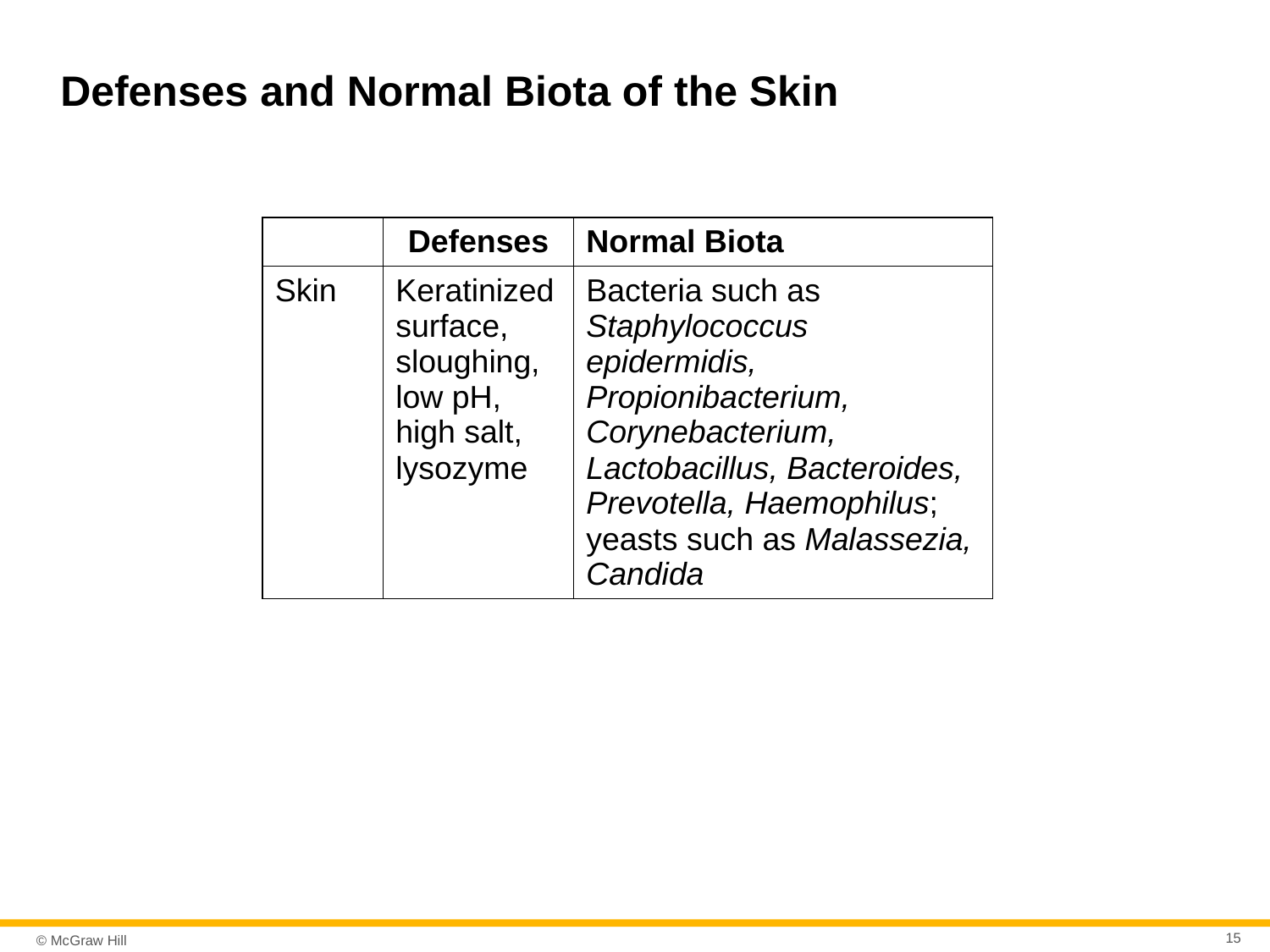

# Defenses and Normal Biota of the Skin
| Blank | Defenses | Normal Biota |
| --- | --- | --- |
| Skin | Keratinized surface, sloughing, low pH, high salt, lysozyme | Bacteria such as Staphylococcus epidermidis, Propionibacterium, Corynebacterium, Lactobacillus, Bacteroides, Prevotella, Haemophilus; yeasts such as Malassezia, Candida |